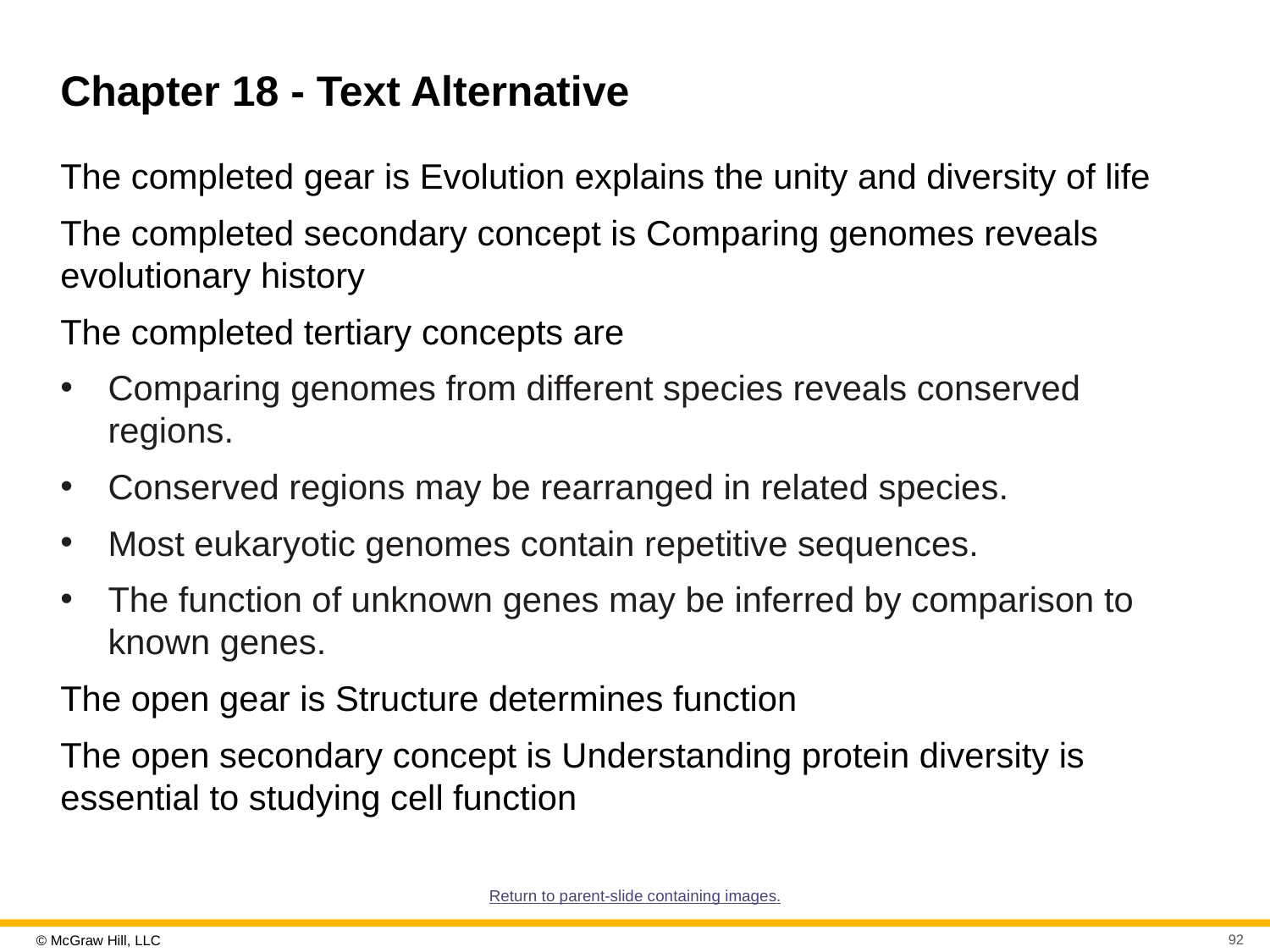

# Chapter 18 - Text Alternative
The completed gear is Evolution explains the unity and diversity of life
The completed secondary concept is Comparing genomes reveals evolutionary history
The completed tertiary concepts are
Comparing genomes from different species reveals conserved regions.
Conserved regions may be rearranged in related species.
Most eukaryotic genomes contain repetitive sequences.
The function of unknown genes may be inferred by comparison to known genes.
The open gear is Structure determines function
The open secondary concept is Understanding protein diversity is essential to studying cell function
Return to parent-slide containing images.
92